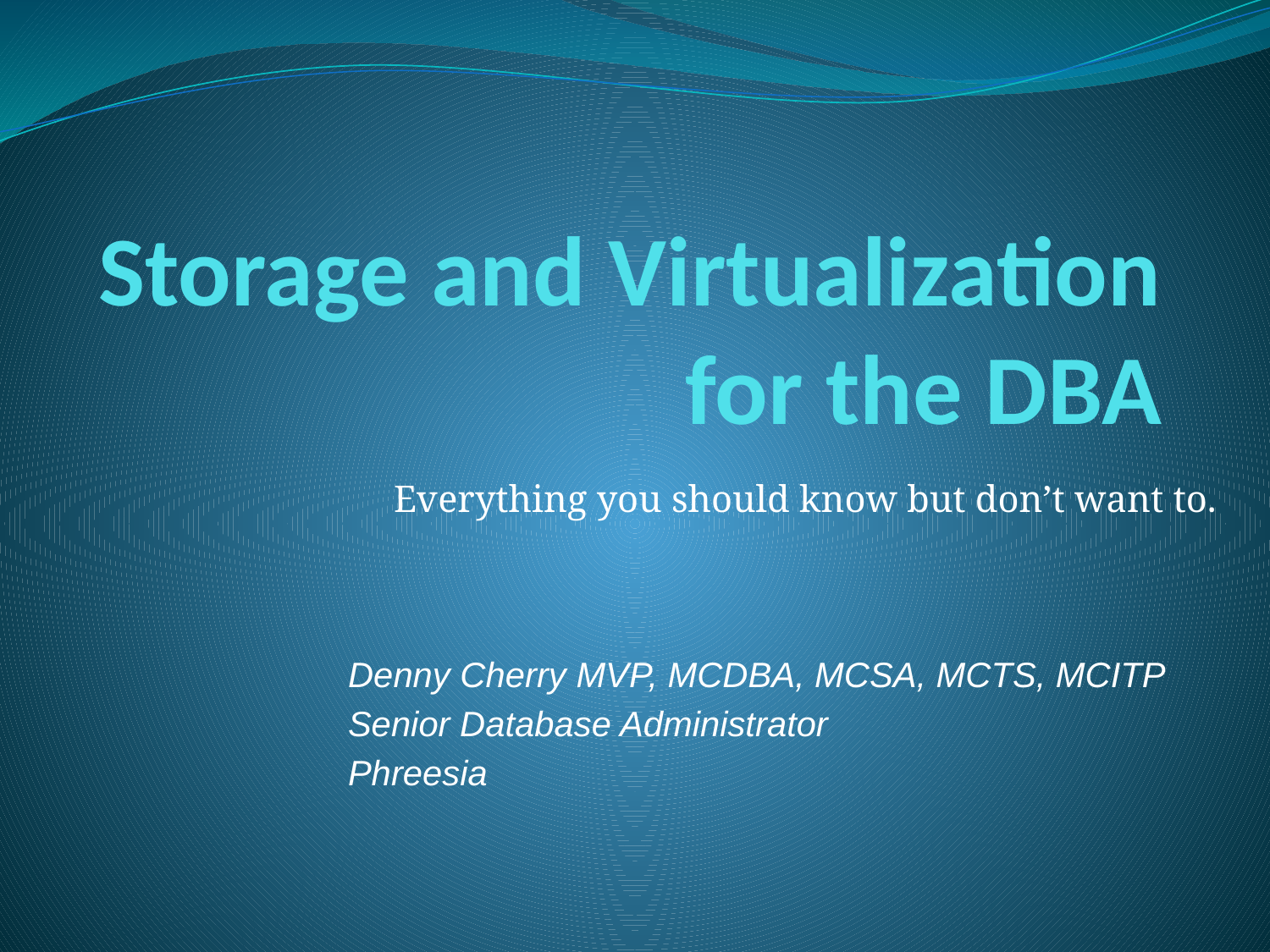

# Storage and Virtualization for the DBA
Everything you should know but don’t want to.
Denny Cherry MVP, MCDBA, MCSA, MCTS, MCITP
Senior Database Administrator
Phreesia